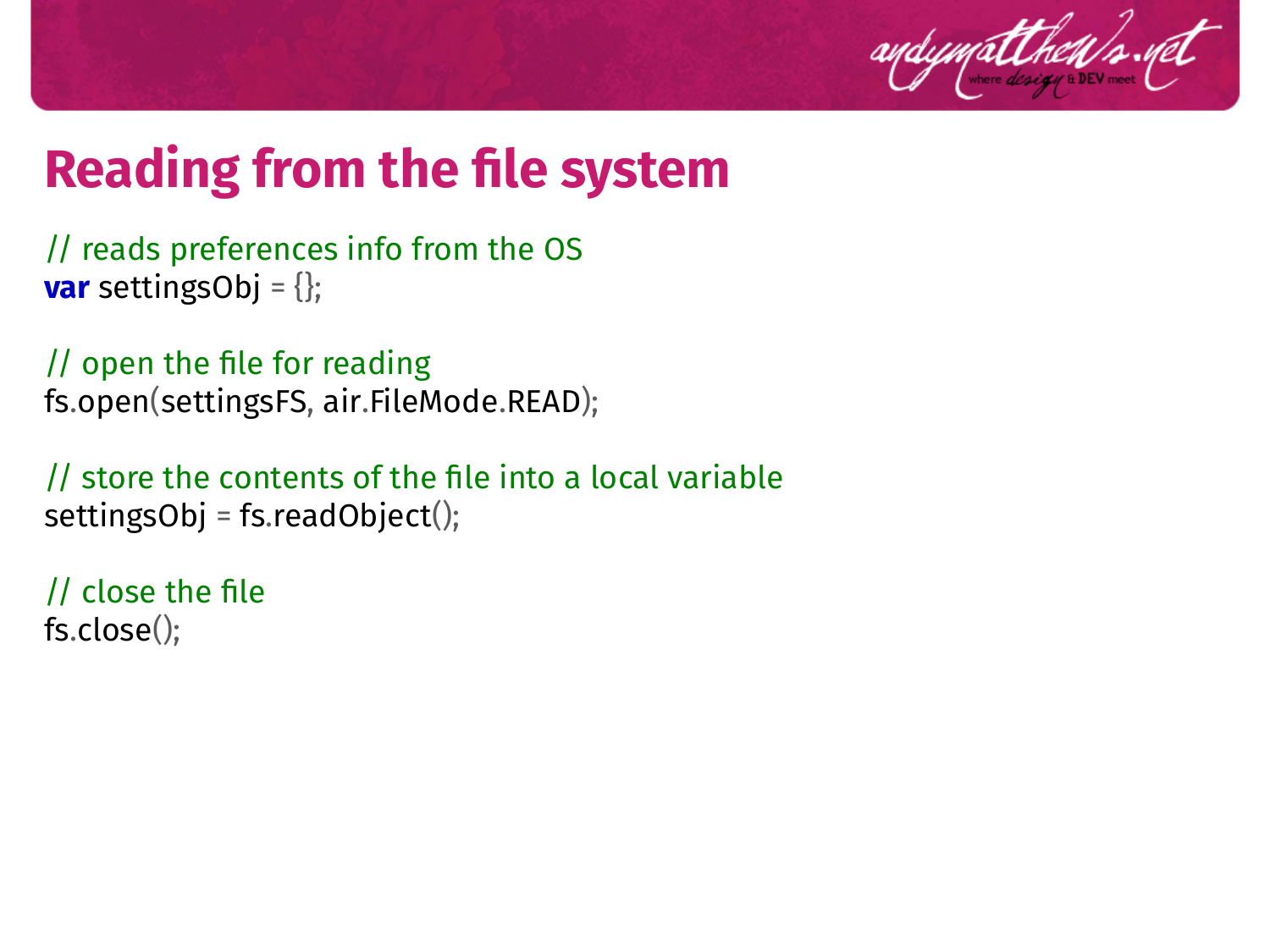

Reading from the file system
// reads preferences info from the OS
var settingsObj = {};

// open the file for reading
fs.open(settingsFS, air.FileMode.READ);

// store the contents of the file into a local variable
settingsObj = fs.readObject();

// close the file
fs.close();